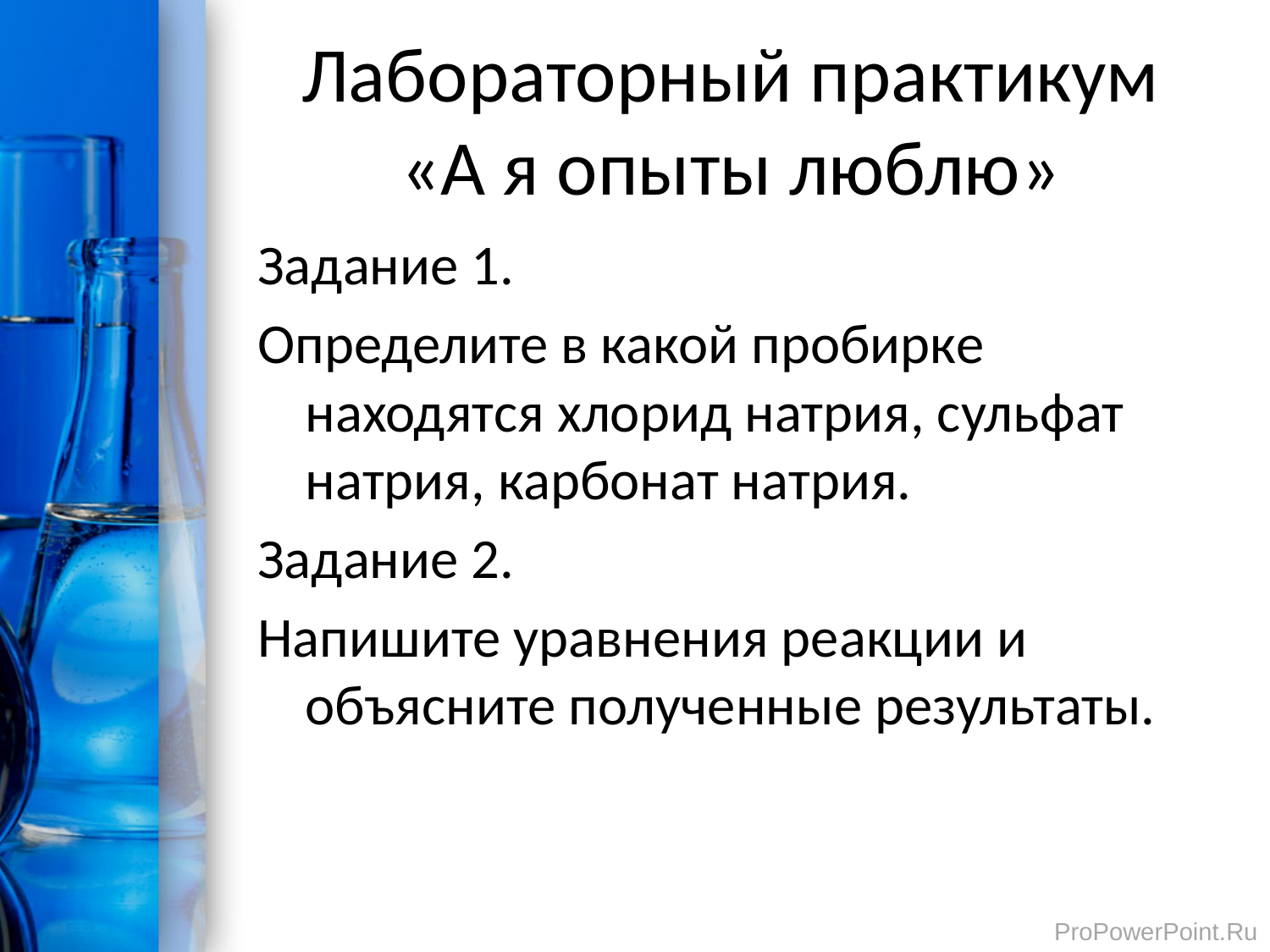

# Лабораторный практикум «А я опыты люблю»
Задание 1.
Определите в какой пробирке находятся хлорид натрия, сульфат натрия, карбонат натрия.
Задание 2.
Напишите уравнения реакции и объясните полученные результаты.